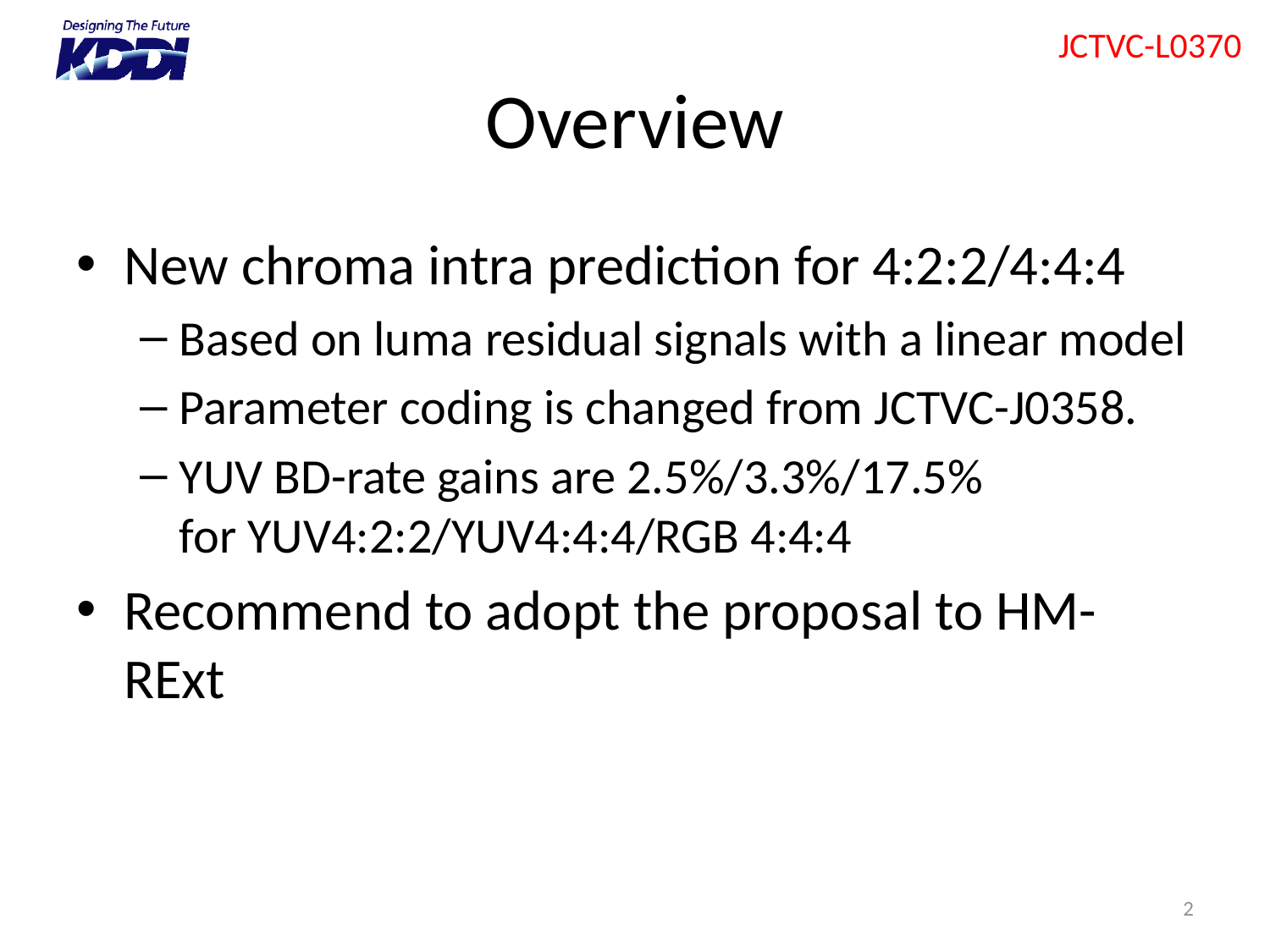

# Overview
New chroma intra prediction for 4:2:2/4:4:4
Based on luma residual signals with a linear model
Parameter coding is changed from JCTVC-J0358.
YUV BD-rate gains are 2.5%/3.3%/17.5%
for YUV4:2:2/YUV4:4:4/RGB 4:4:4
Recommend to adopt the proposal to HM-RExt
2